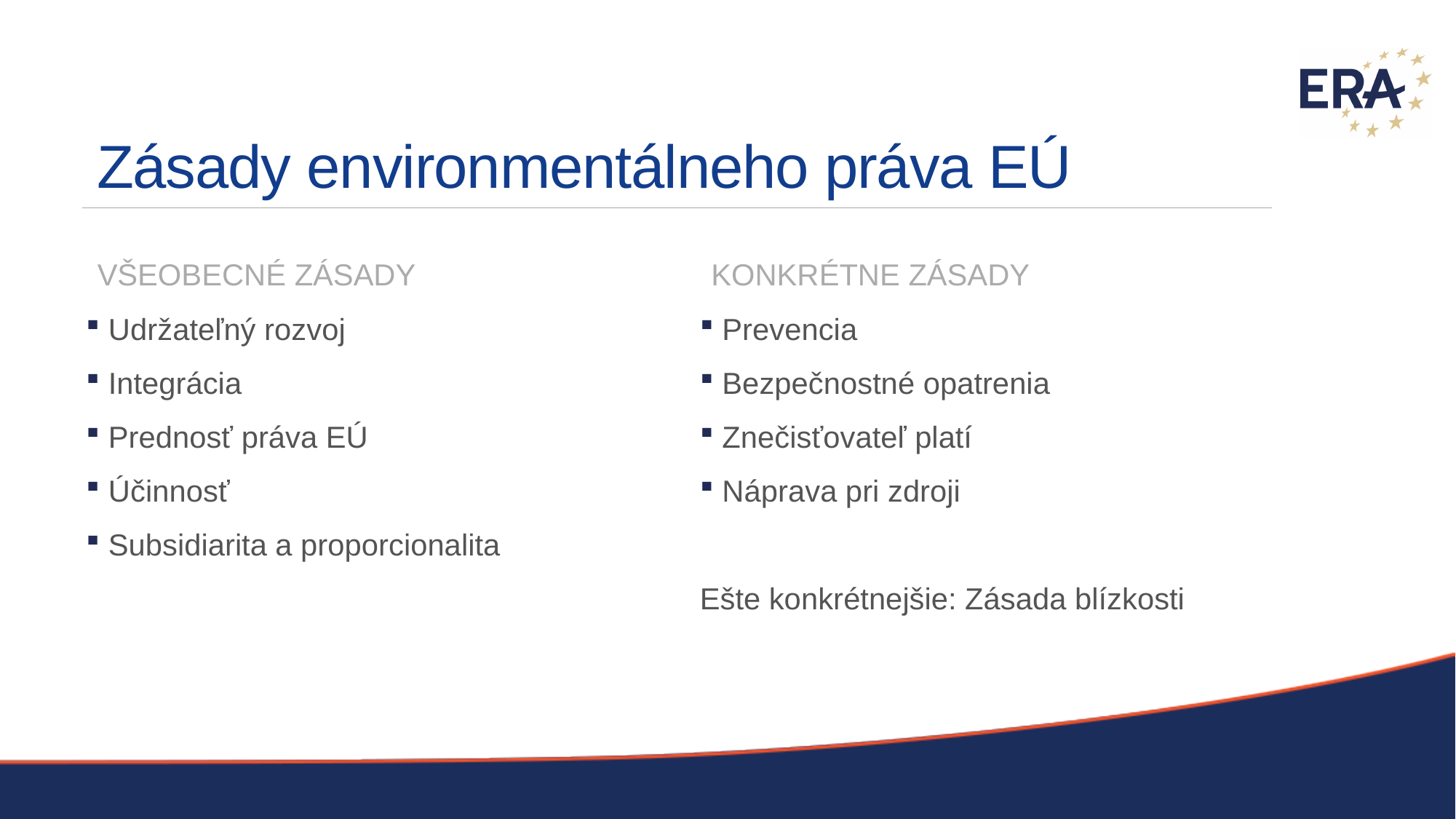

# Zásady environmentálneho práva EÚ
Všeobecné zásady
KONKRÉTNE zásady
 Udržateľný rozvoj
 Integrácia
 Prednosť práva EÚ
 Účinnosť
 Subsidiarita a proporcionalita
 Prevencia
 Bezpečnostné opatrenia
 Znečisťovateľ platí
 Náprava pri zdroji

Ešte konkrétnejšie: Zásada blízkosti